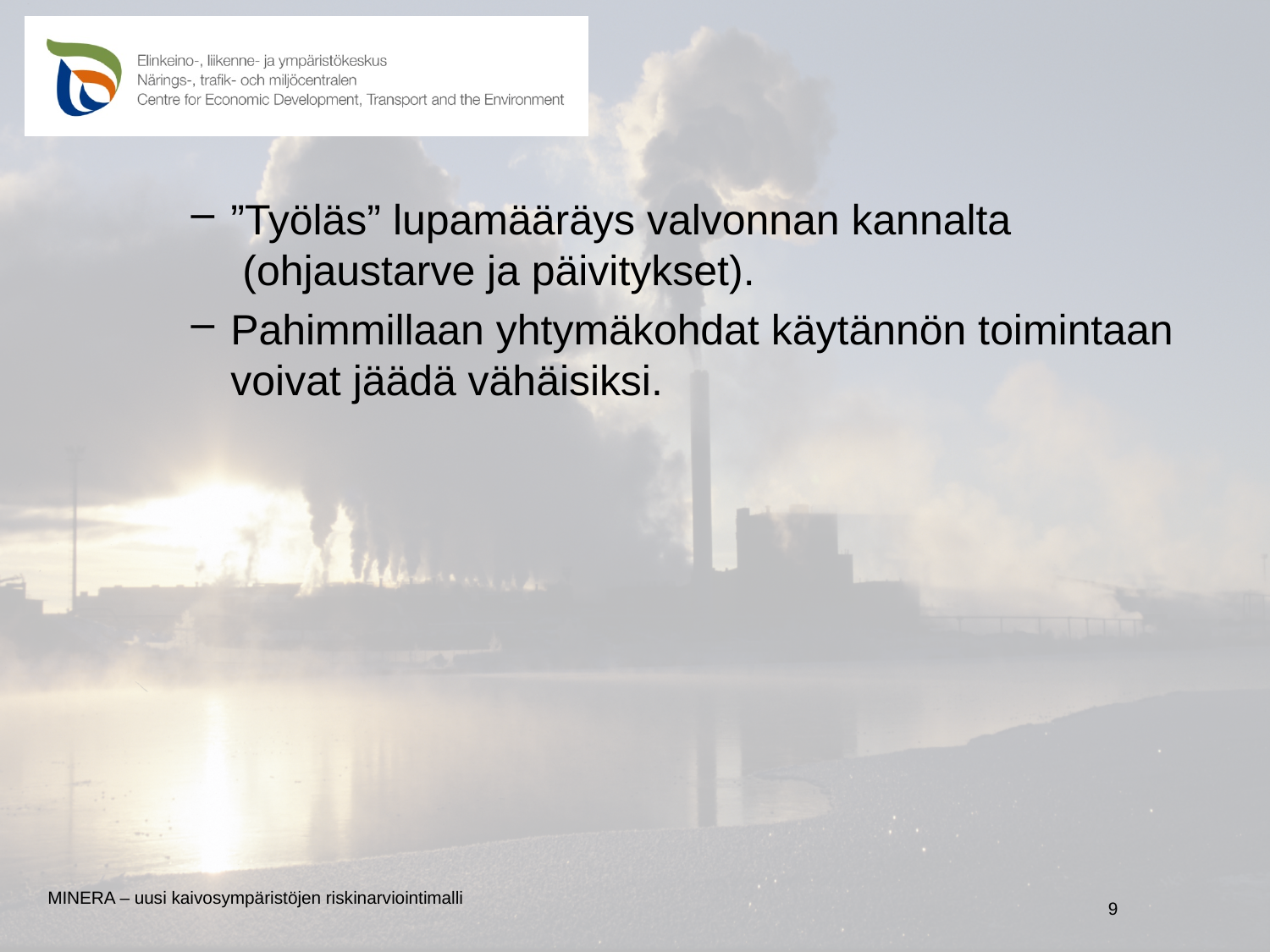

”Työläs” lupamääräys valvonnan kannalta
 (ohjaustarve ja päivitykset).
Pahimmillaan yhtymäkohdat käytännön toimintaan voivat jäädä vähäisiksi.

9
MINERA – uusi kaivosympäristöjen riskinarviointimalli